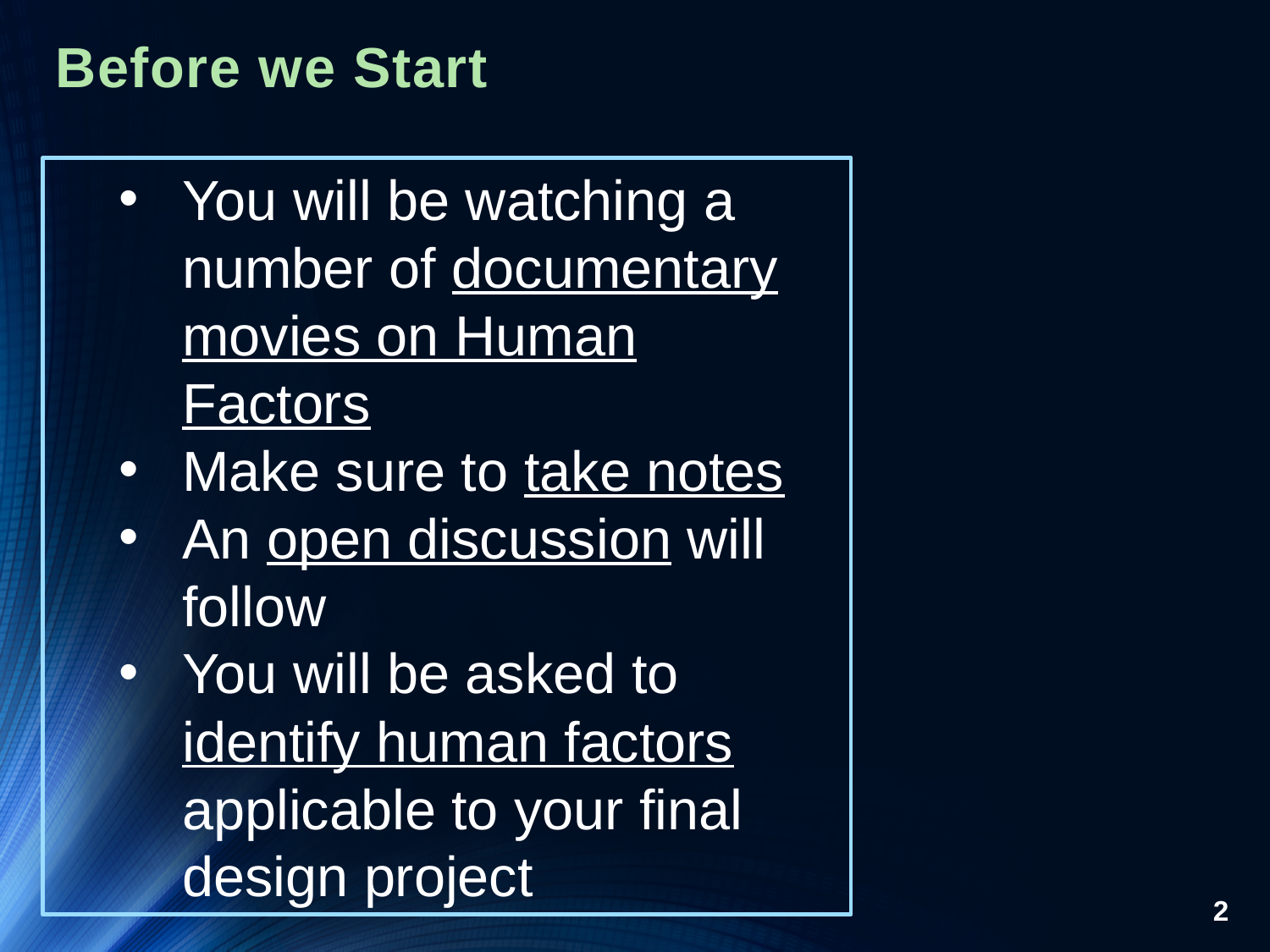

Before we Start
You will be watching a number of documentary movies on Human Factors
Make sure to take notes
An open discussion will follow
You will be asked to identify human factors applicable to your final design project
2